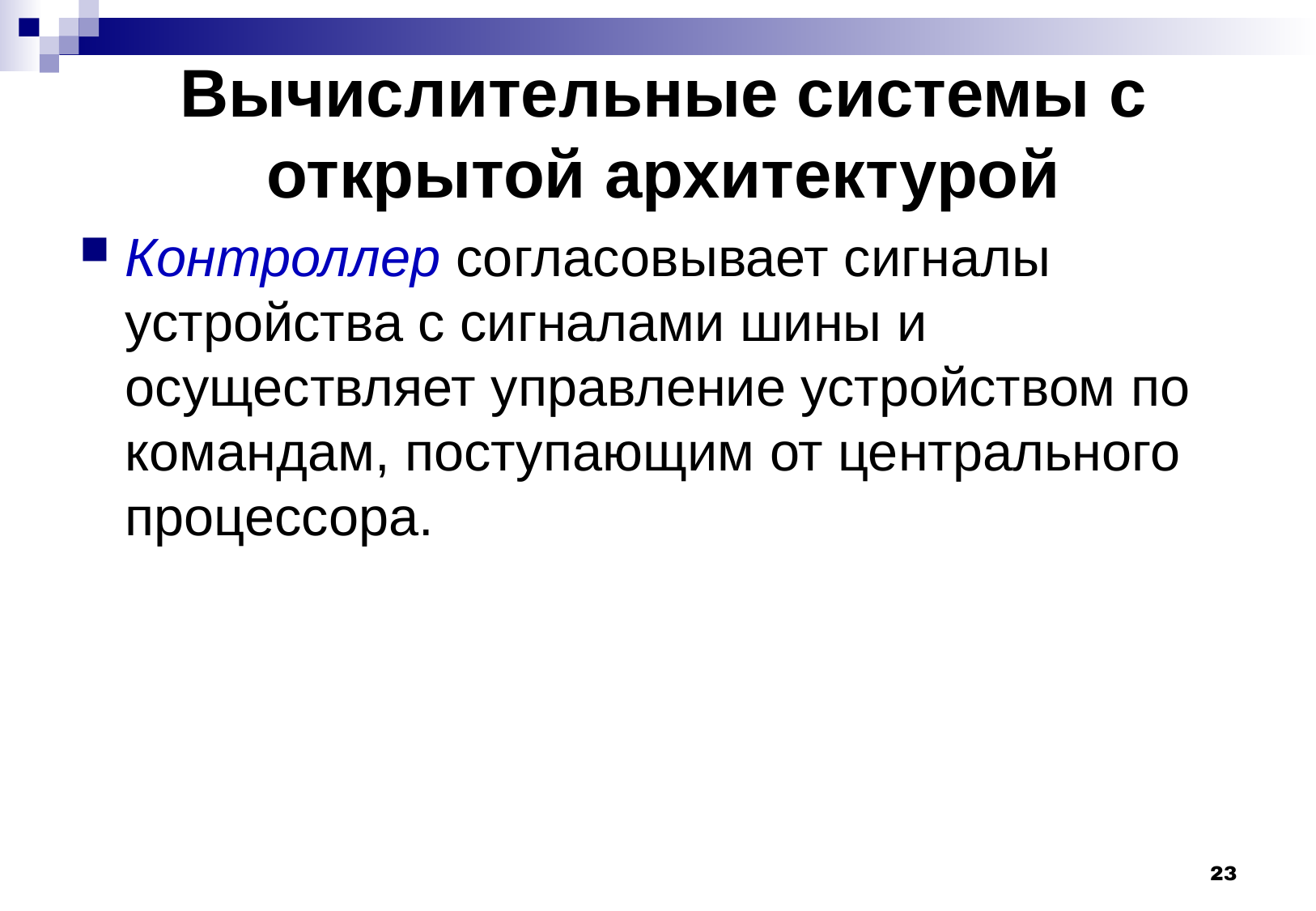

# Вычислительные системы с открытой архитектурой
Контроллер согласовывает сигналы устройства с сигналами шины и осуществляет управление устройством по командам, поступающим от центрального процессора.
23